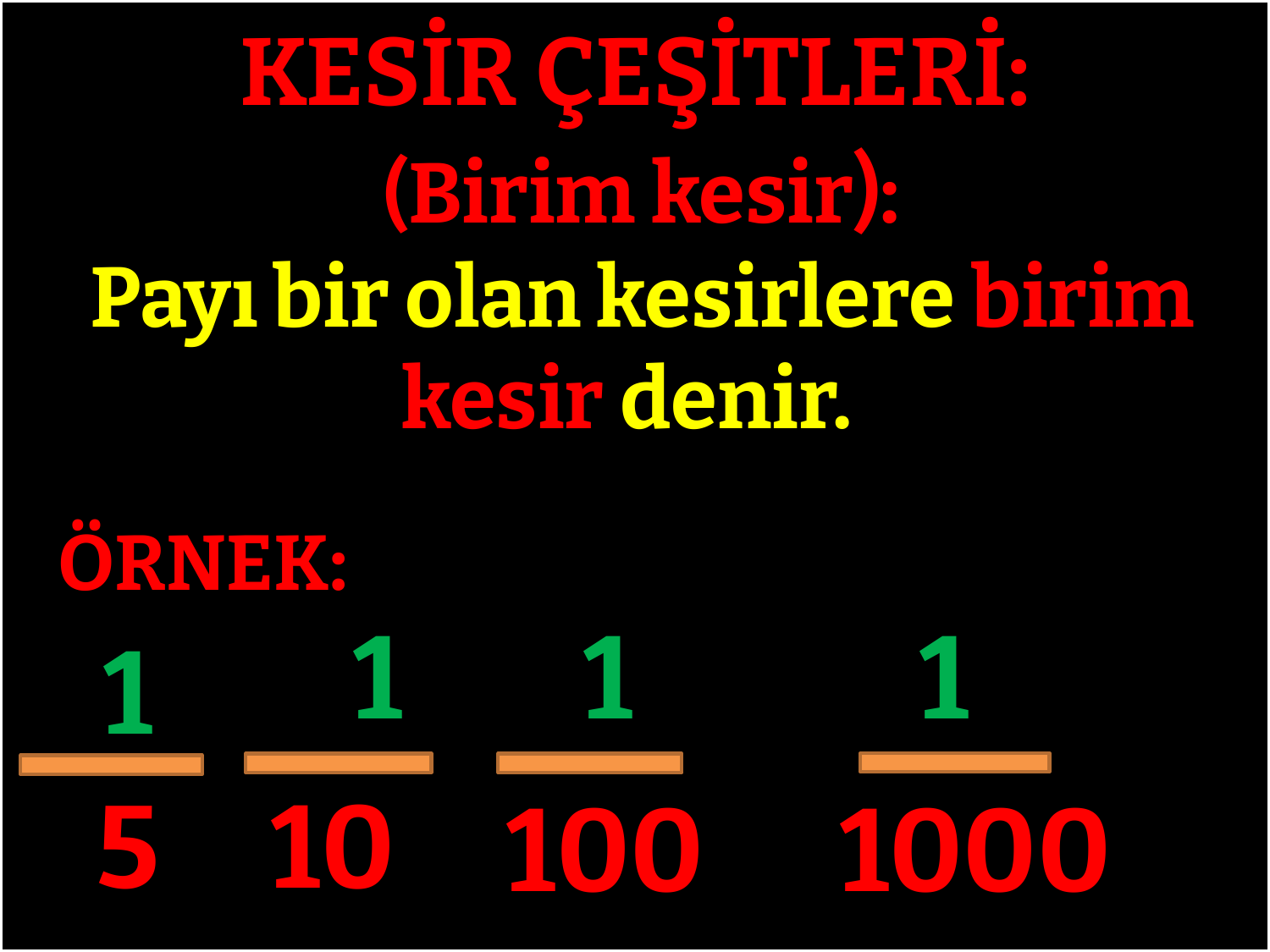

KESİR ÇEŞİTLERİ:
(Birim kesir):
Payı bir olan kesirlere birim kesir denir.
#
ÖRNEK:
1
1
1
1

5
10
100
1000